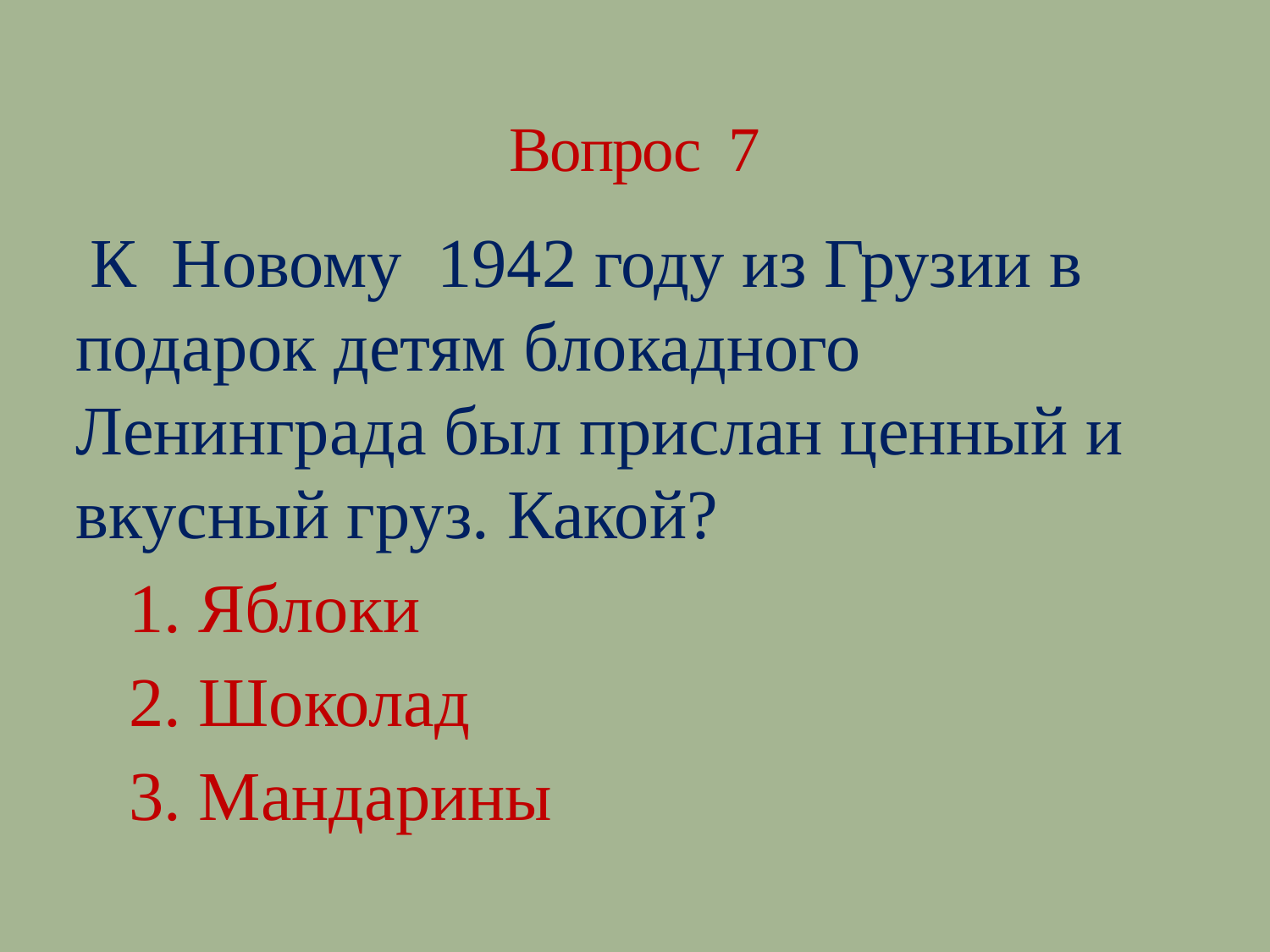

# Вопрос  7
 К  Новому  1942 году из Грузии в подарок детям блокадного Ленинграда был прислан ценный и вкусный груз. Какой?
   1. Яблоки
   2. Шоколад
   3. Мандарины